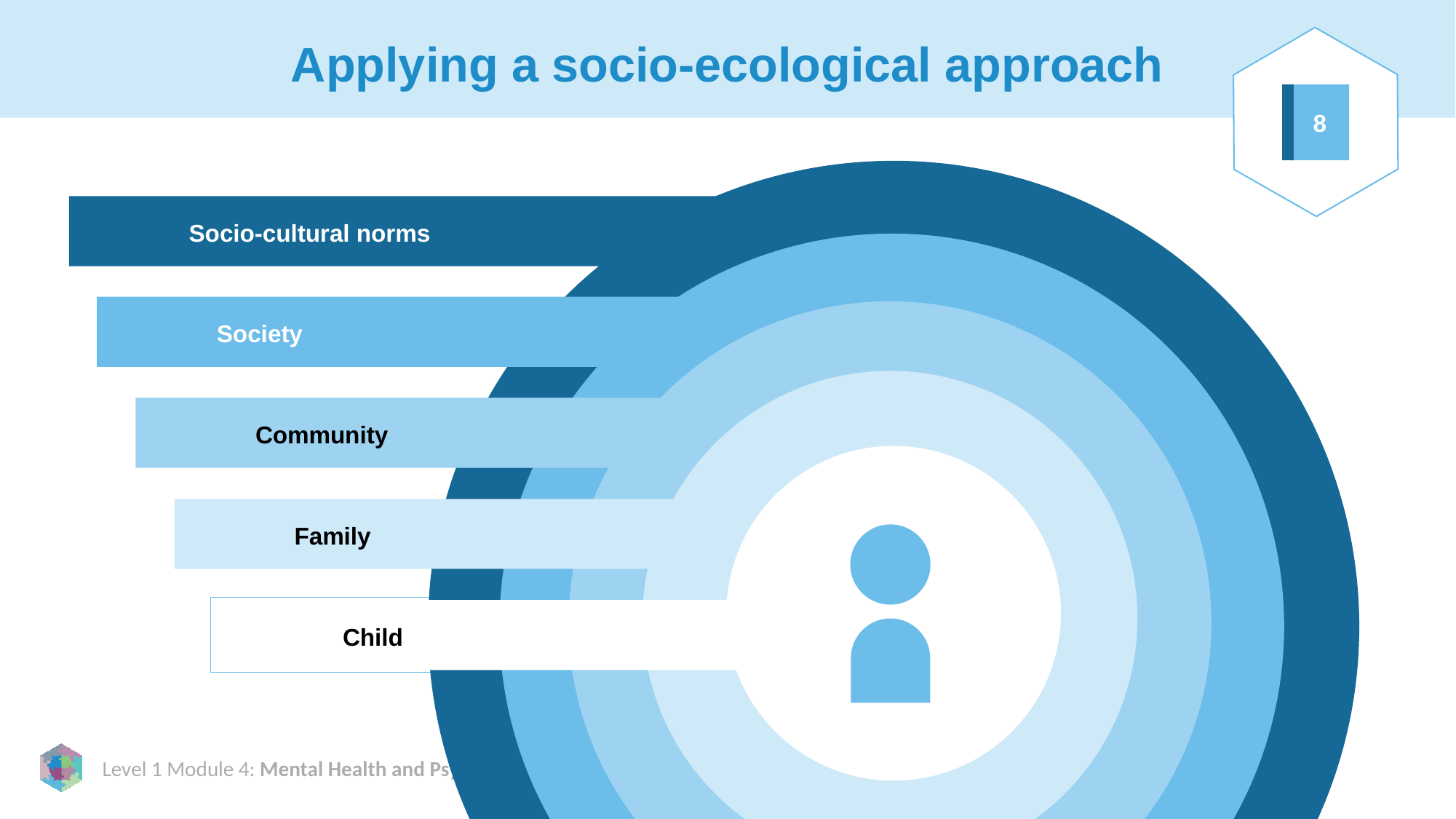

# Applying a socio-ecological approach

8

	Socio-cultural norms
	Society
	Community
	Family
Child
	Child